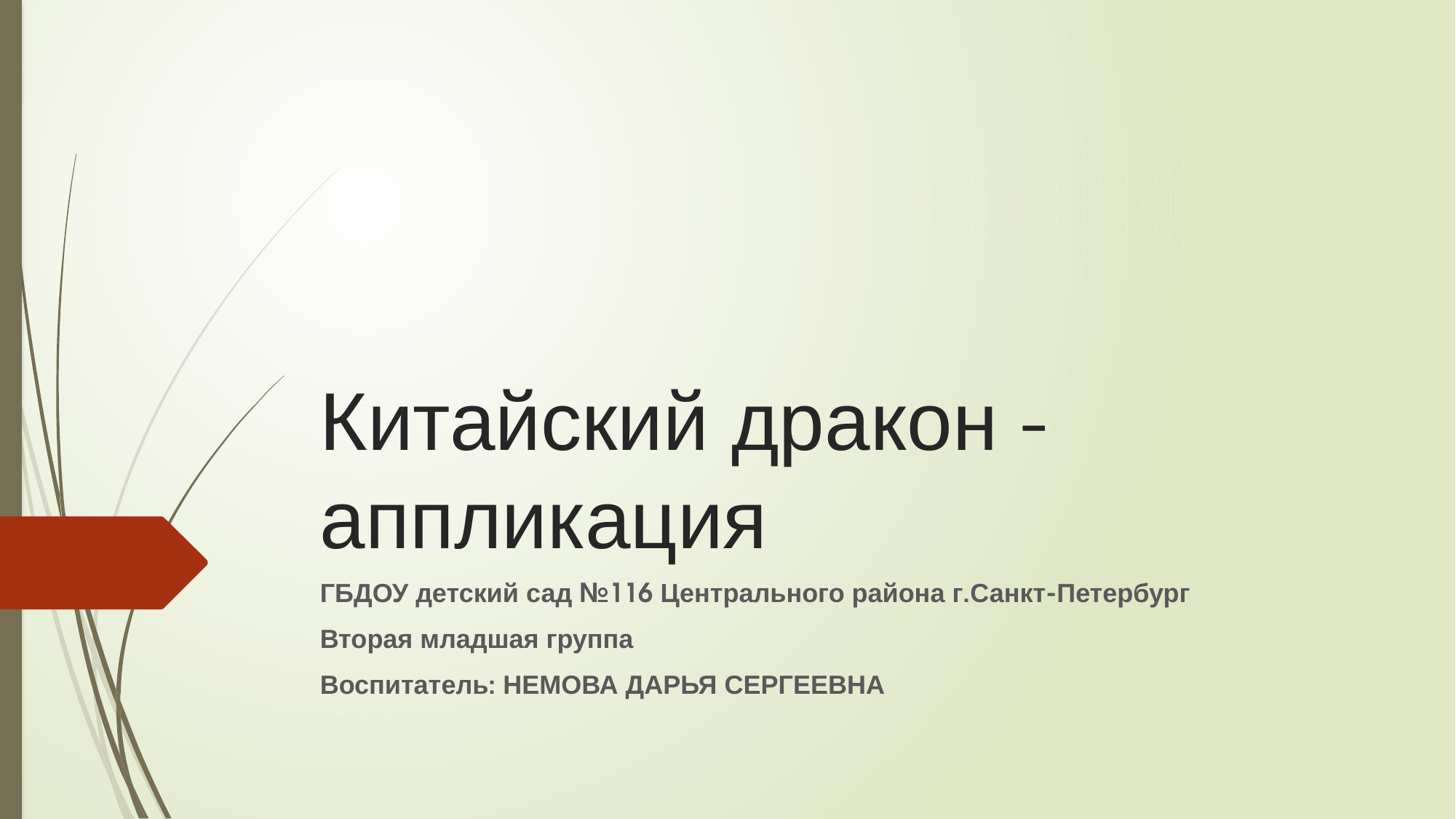

# Китайский дракон - аппликация
ГБДОУ детский сад №116 Центрального района г.Санкт-Петербург
Вторая младшая группа
Воспитатель: НЕМОВА ДАРЬЯ СЕРГЕЕВНА